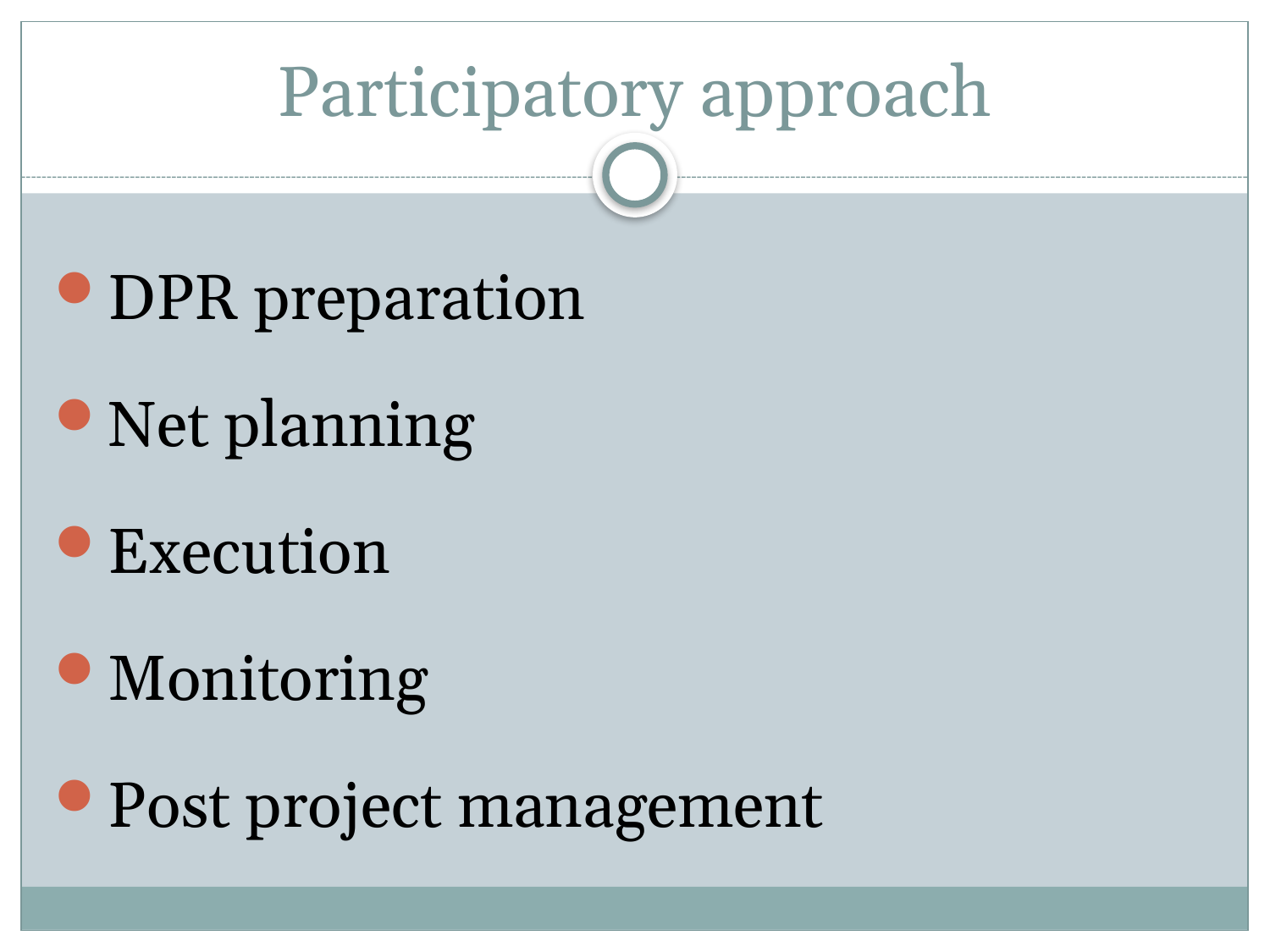

# Participatory approach
DPR preparation
Net planning
Execution
Monitoring
Post project management